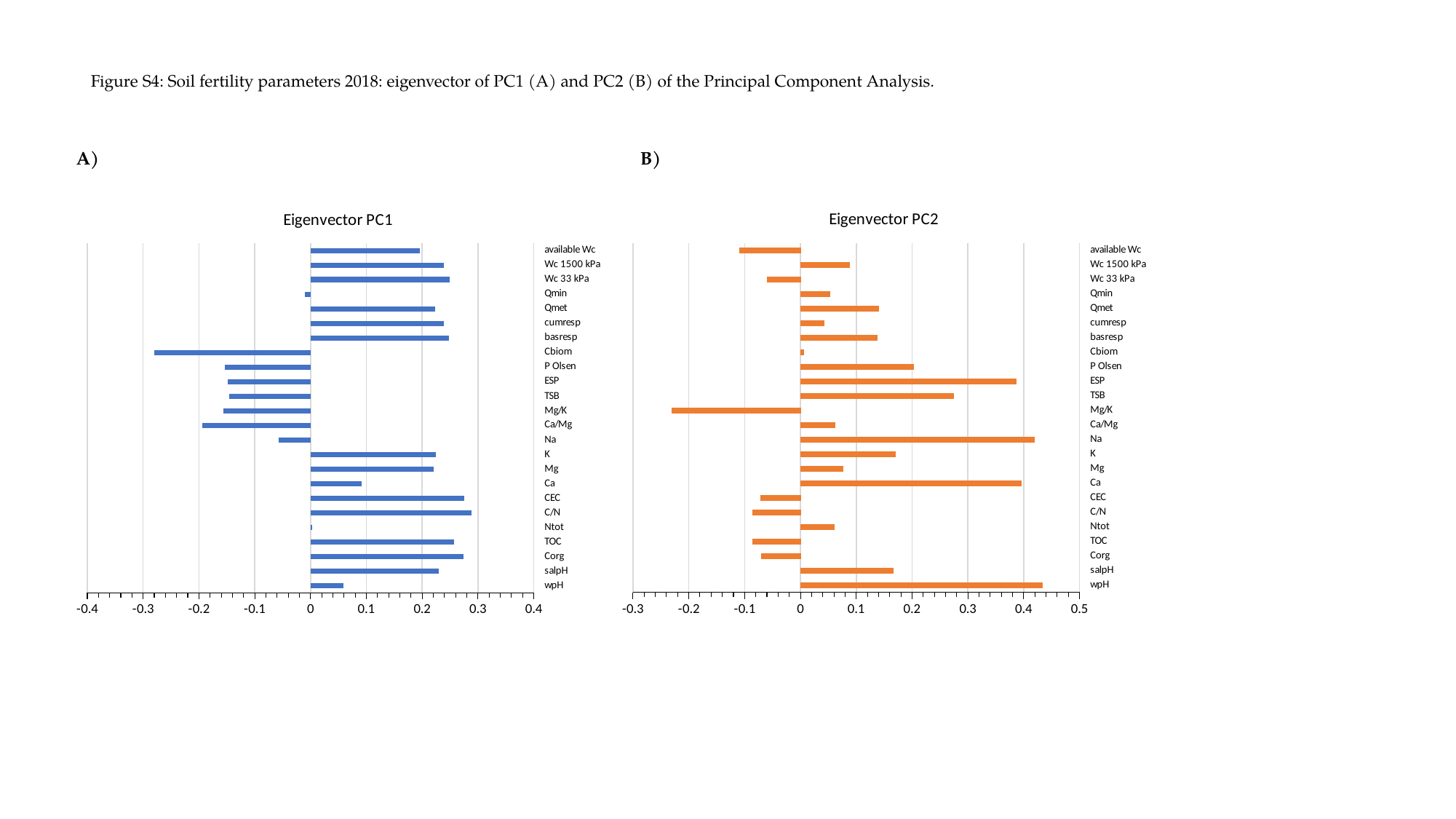

Figure S4: Soil fertility parameters 2018: eigenvector of PC1 (A) and PC2 (B) of the Principal Component Analysis.
A)
B)

### Chart: Eigenvector PC2

| Category |  |
|---|---|
| wpH | 0.433507 |
| salpH | 0.16681 |
| Corg | -0.069715 |
| TOC | -0.084919 |
| Ntot | 0.060394 |
| C/N | -0.085699 |
| CEC | -0.07158 |
| Ca | 0.396203 |
| Mg | 0.075662 |
| K  | 0.170144 |
| Na | 0.419396 |
| Ca/Mg | 0.061994 |
| Mg/K | -0.22965 |
| TSB | 0.274059 |
| ESP | 0.386633 |
| P Olsen | 0.202323 |
| Cbiom | 0.005921 |
| basresp | 0.137324 |
| cumresp | 0.04261 |
| Qmet | 0.140714 |
| Qmin | 0.052575 |
| Wc 33 kPa | -0.059472 |
| Wc 1500 kPa | 0.08782 |
| available Wc | -0.109006 |

### Chart: Eigenvector PC1

| Category |  |
|---|---|
| wpH | 0.059576 |
| salpH | 0.230288 |
| Corg | 0.27369 |
| TOC | 0.257288 |
| Ntot | 0.002614 |
| C/N | 0.2886 |
| CEC | 0.274872 |
| Ca | 0.091011 |
| Mg | 0.220127 |
| K  | 0.224366 |
| Na | -0.056995 |
| Ca/Mg | -0.193584 |
| Mg/K | -0.155993 |
| TSB | -0.145183 |
| ESP | -0.148503 |
| P Olsen | -0.153014 |
| Cbiom | -0.279864 |
| basresp | 0.24842 |
| cumresp | 0.239379 |
| Qmet | 0.22339 |
| Qmin | -0.009766 |
| Wc 33 kPa | 0.2494447 |
| Wc 1500 kPa | 0.238273 |
| available Wc | 0.196083 |